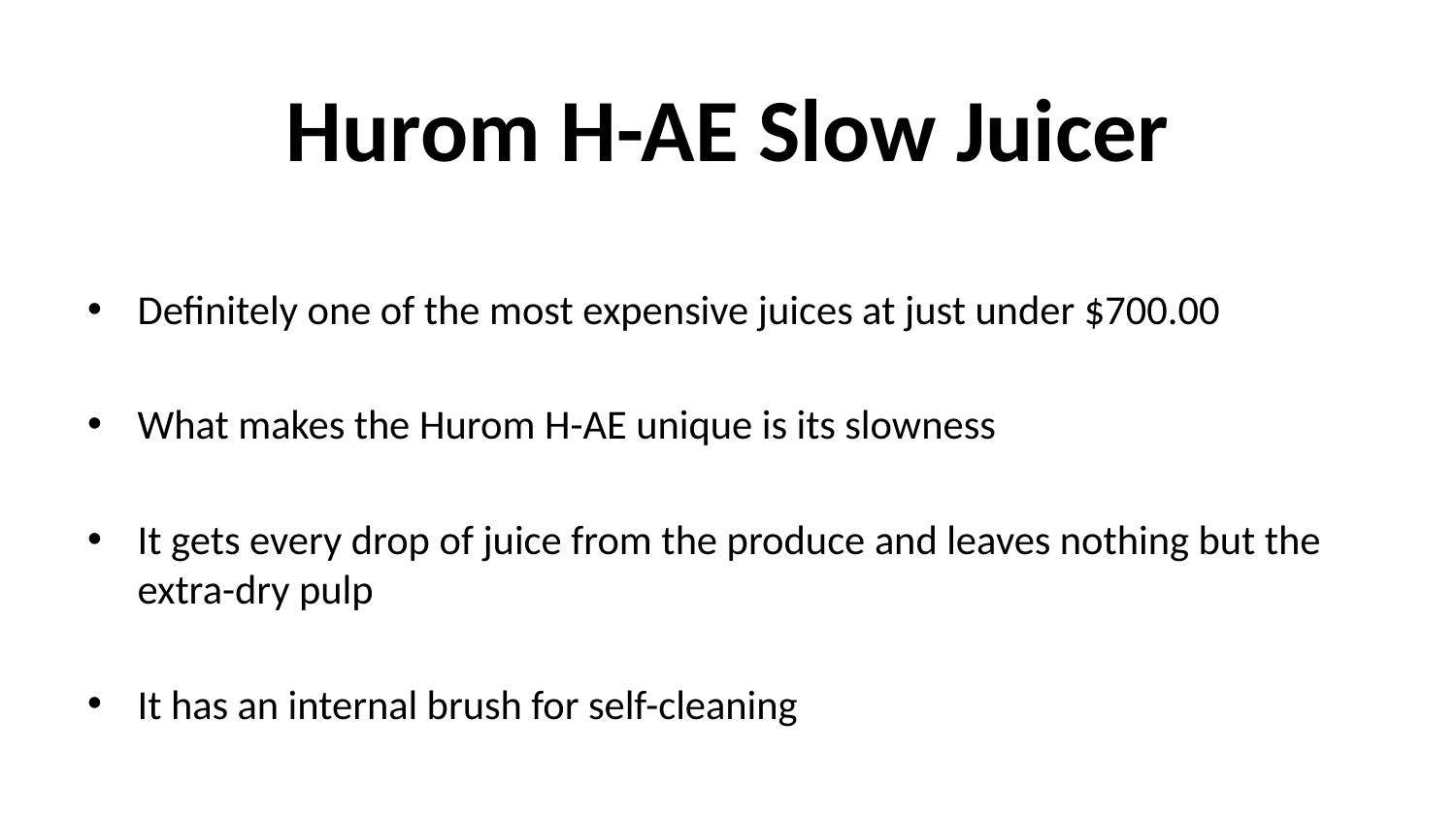

# Hurom H-AE Slow Juicer
Definitely one of the most expensive juices at just under $700.00

What makes the Hurom H-AE unique is its slowness

It gets every drop of juice from the produce and leaves nothing but the extra-dry pulp

It has an internal brush for self-cleaning